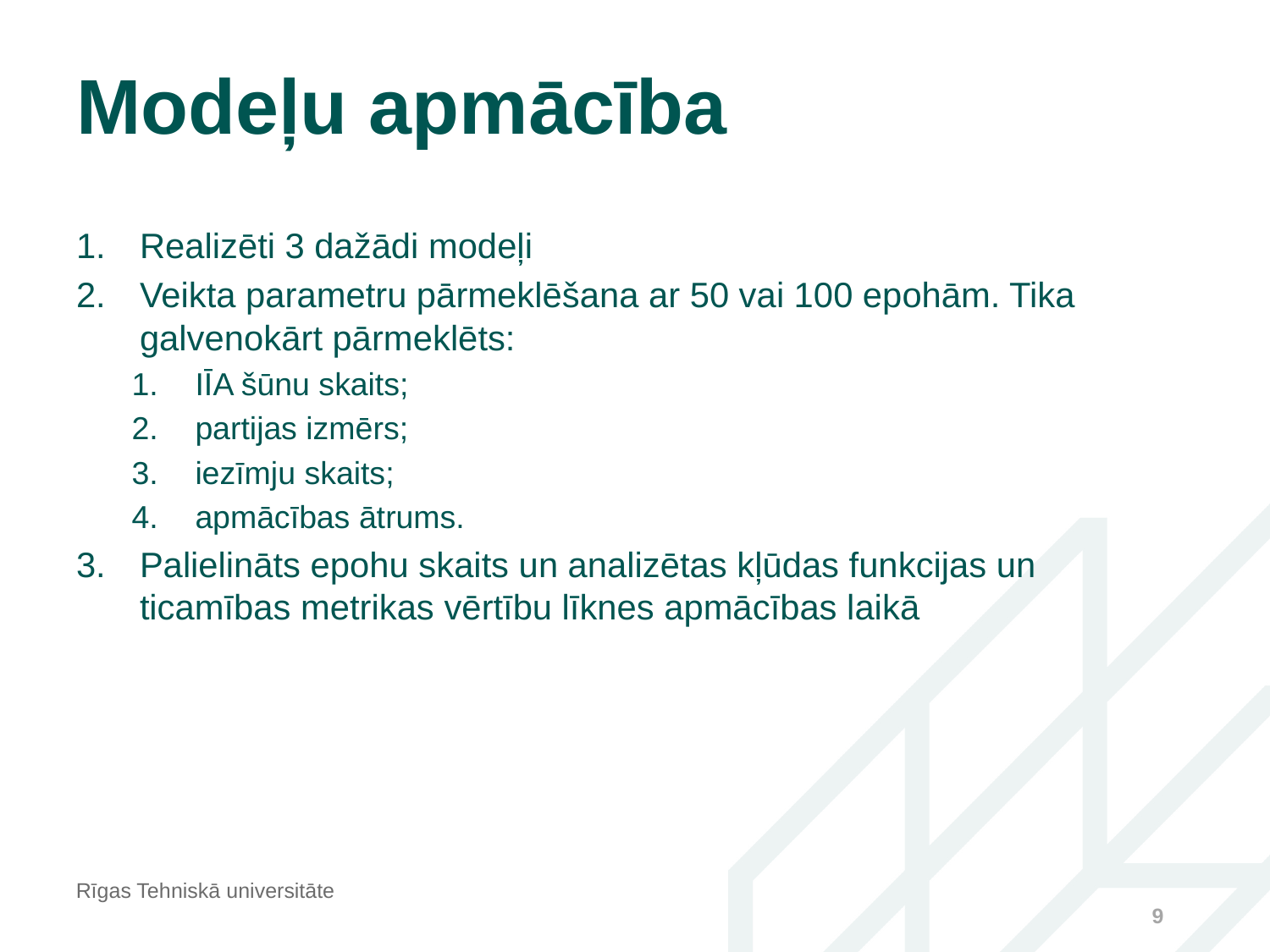

# Modeļu apmācība
Realizēti 3 dažādi modeļi
Veikta parametru pārmeklēšana ar 50 vai 100 epohām. Tika galvenokārt pārmeklēts:
IĪA šūnu skaits;
partijas izmērs;
iezīmju skaits;
apmācības ātrums.
Palielināts epohu skaits un analizētas kļūdas funkcijas un ticamības metrikas vērtību līknes apmācības laikā
Rīgas Tehniskā universitāte